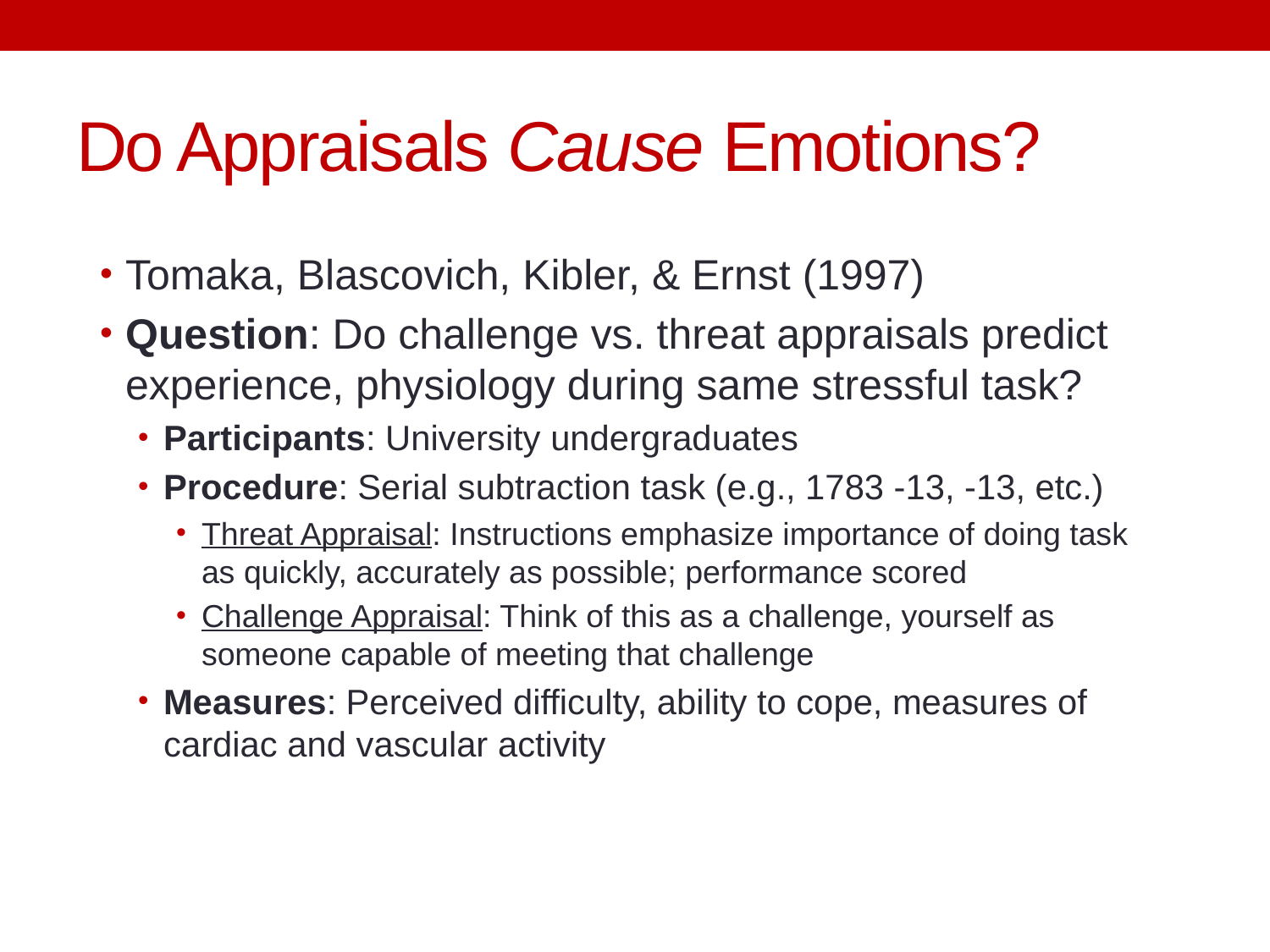

# Do Appraisals Cause Emotions?
Tomaka, Blascovich, Kibler, & Ernst (1997)
Question: Do challenge vs. threat appraisals predict experience, physiology during same stressful task?
Participants: University undergraduates
Procedure: Serial subtraction task (e.g., 1783 -13, -13, etc.)
Threat Appraisal: Instructions emphasize importance of doing task as quickly, accurately as possible; performance scored
Challenge Appraisal: Think of this as a challenge, yourself as someone capable of meeting that challenge
Measures: Perceived difficulty, ability to cope, measures of cardiac and vascular activity